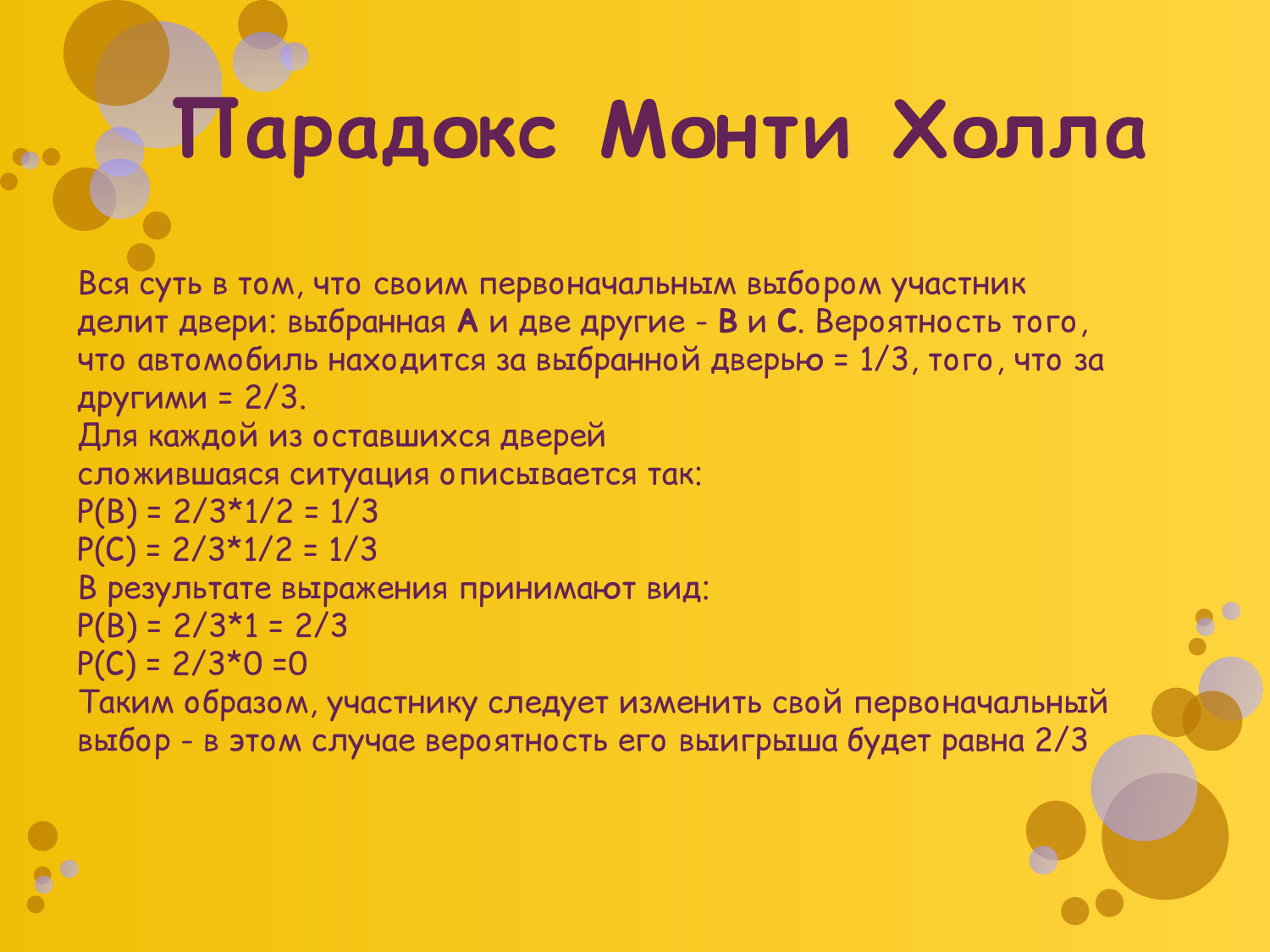

# Парадокс Монти Холла
Вся суть в том, что своим первоначальным выбором участник делит двери: выбранная A и две другие - B и C. Вероятность того, что автомобиль находится за выбранной дверью = 1/3, того, что за другими = 2/3.
Для каждой из оставшихся дверей                                 сложившаяся ситуация описывается так:
P(B) = 2/3*1/2 = 1/3
P(C) = 2/3*1/2 = 1/3
В результате выражения принимают вид:
P(B) = 2/3*1 = 2/3
P(C) = 2/3*0 =0
Таким образом, участнику следует изменить свой первоначальный выбор - в этом случае вероятность его выигрыша будет равна 2/3